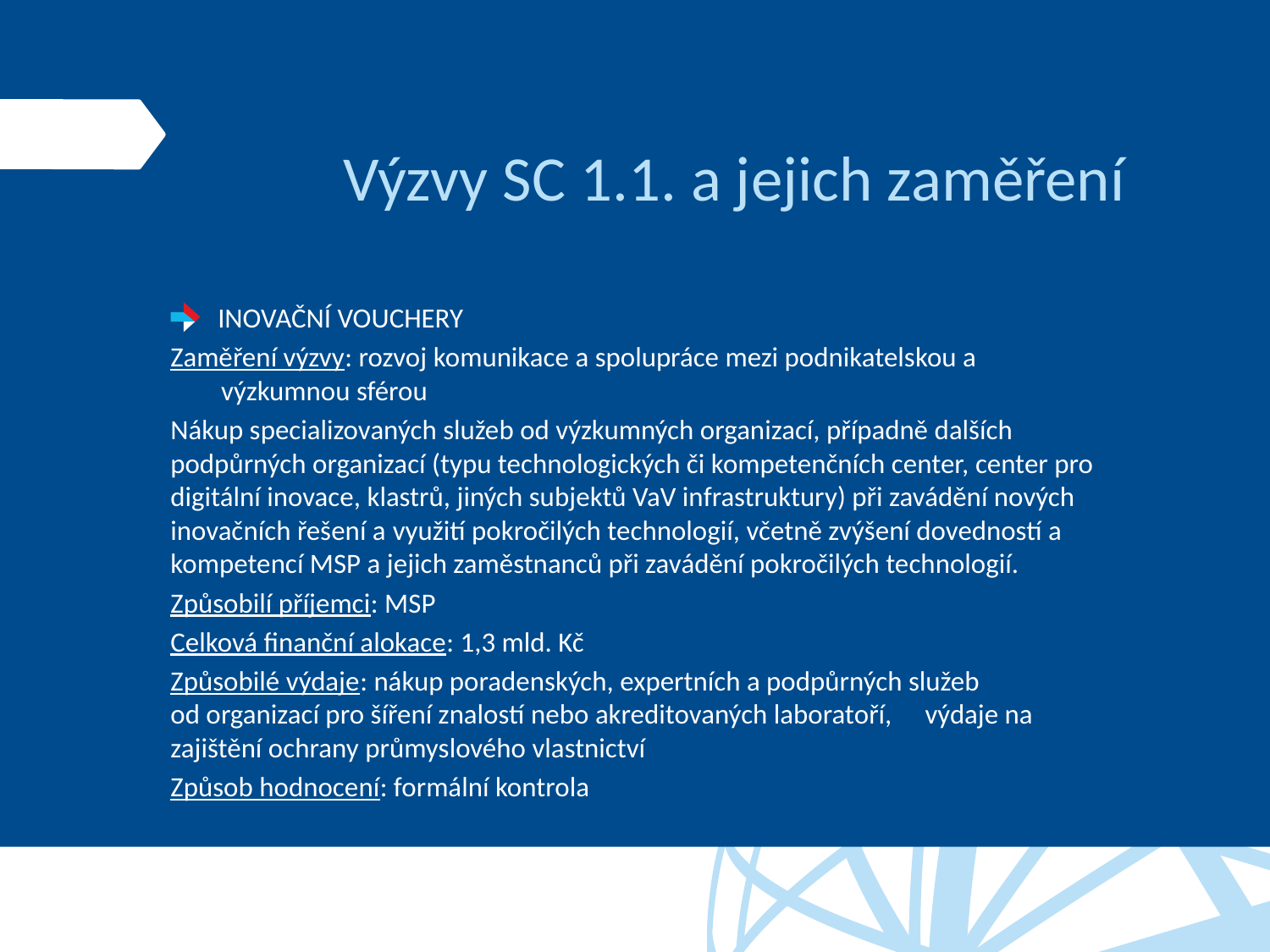

# Výzvy SC 1.1. a jejich zaměření
INOVAČNÍ VOUCHERY
Zaměření výzvy: rozvoj komunikace a spolupráce mezi podnikatelskou a 		          výzkumnou sférou
Nákup specializovaných služeb od výzkumných organizací, případně dalších podpůrných organizací (typu technologických či kompetenčních center, center pro digitální inovace, klastrů, jiných subjektů VaV infrastruktury) při zavádění nových inovačních řešení a využití pokročilých technologií, včetně zvýšení dovedností a kompetencí MSP a jejich zaměstnanců při zavádění pokročilých technologií.
Způsobilí příjemci: MSP
Celková finanční alokace: 1,3 mld. Kč
Způsobilé výdaje: nákup poradenských, expertních a podpůrných služeb                 	od organizací pro šíření znalostí nebo akreditovaných laboratoří, 	výdaje na zajištění ochrany průmyslového vlastnictví
Způsob hodnocení: formální kontrola